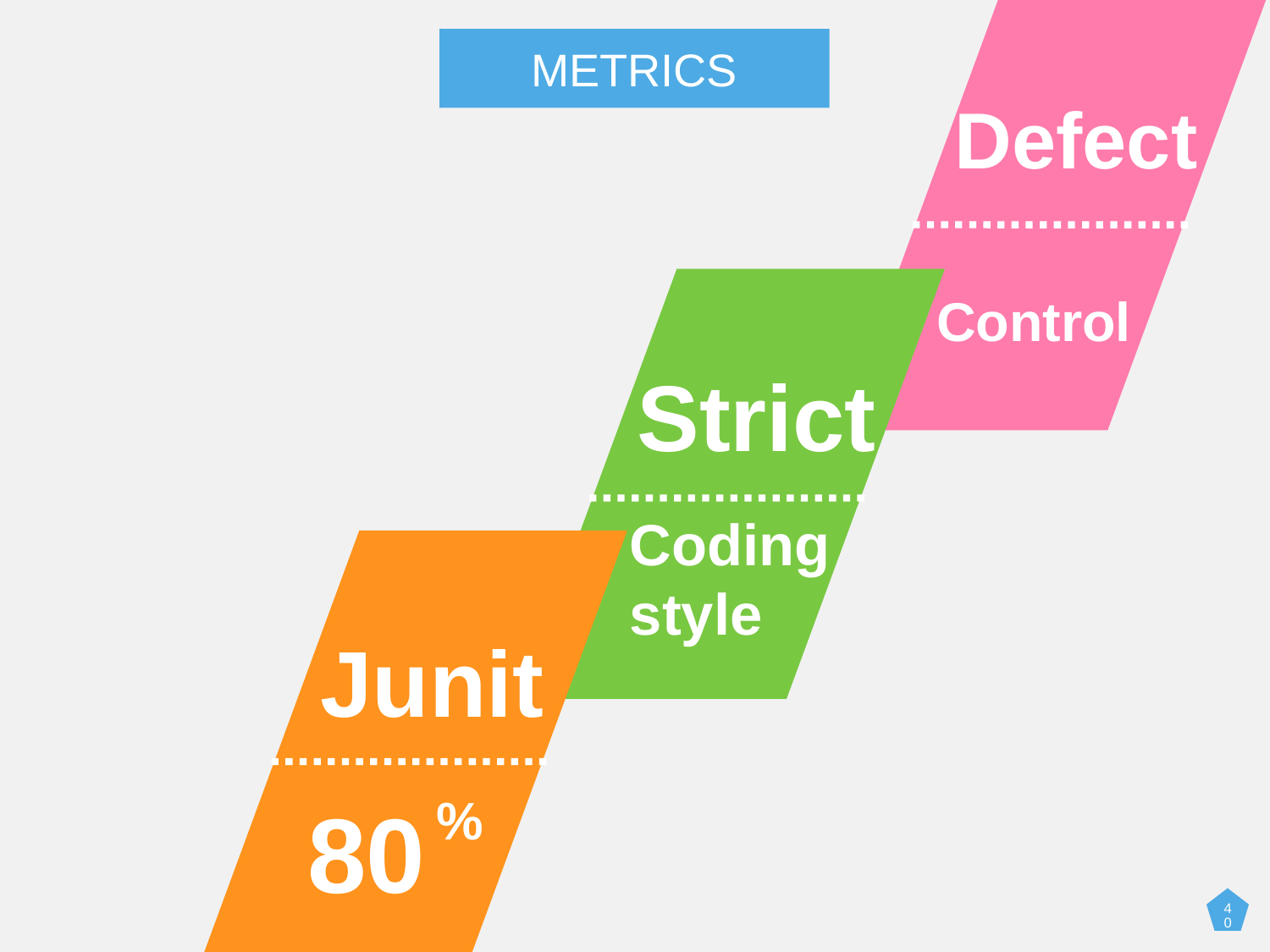

METRICS
Defect

Control

Strict

Coding style

Junit

80
%
40